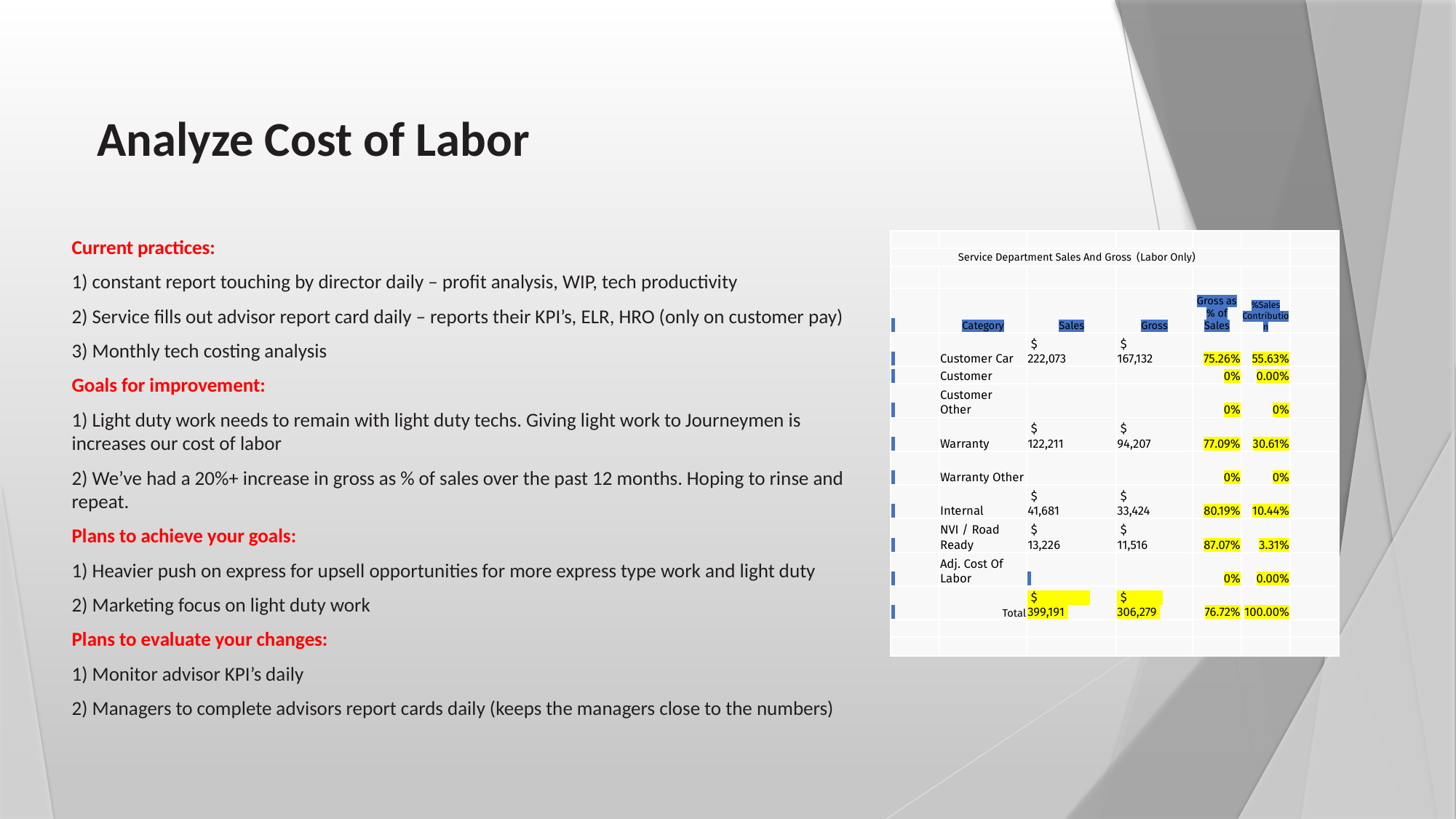

# Analyze Cost of Labor

Current practices:
1) constant report touching by director daily – profit analysis, WIP, tech productivity
2) Service fills out advisor report card daily – reports their KPI’s, ELR, HRO (only on customer pay)
3) Monthly tech costing analysis
Goals for improvement:
1) Light duty work needs to remain with light duty techs. Giving light work to Journeymen is increases our cost of labor
2) We’ve had a 20%+ increase in gross as % of sales over the past 12 months. Hoping to rinse and repeat.
Plans to achieve your goals:
1) Heavier push on express for upsell opportunities for more express type work and light duty
2) Marketing focus on light duty work
Plans to evaluate your changes:
1) Monitor advisor KPI’s daily
2) Managers to complete advisors report cards daily (keeps the managers close to the numbers)

|  |  |  |  |  |  |  |
| --- | --- | --- | --- | --- | --- | --- |
| Service Department Sales And Gross (Labor Only) |  |  |  |  |  |  |
|  |  |  |  |  |  |  |
|  | Category | Sales | Gross | Gross as % of Sales | %Sales Contribution |  |
|  | Customer Car | $ 222,073 | $ 167,132 | 75.26% | 55.63% |  |
|  | Customer |  |  | 0% | 0.00% |  |
|  | Customer Other |  |  | 0% | 0% |  |
|  | Warranty | $ 122,211 | $ 94,207 | 77.09% | 30.61% |  |
|  | Warranty Other |  |  | 0% | 0% |  |
|  | Internal | $ 41,681 | $ 33,424 | 80.19% | 10.44% |  |
|  | NVI / Road Ready | $ 13,226 | $ 11,516 | 87.07% | 3.31% |  |
|  | Adj. Cost Of Labor |  |  | 0% | 0.00% |  |
|  | Total | $ 399,191 | $ 306,279 | 76.72% | 100.00% |  |
|  |  |  |  |  |  |  |
|  |  |  |  |  |  |  |